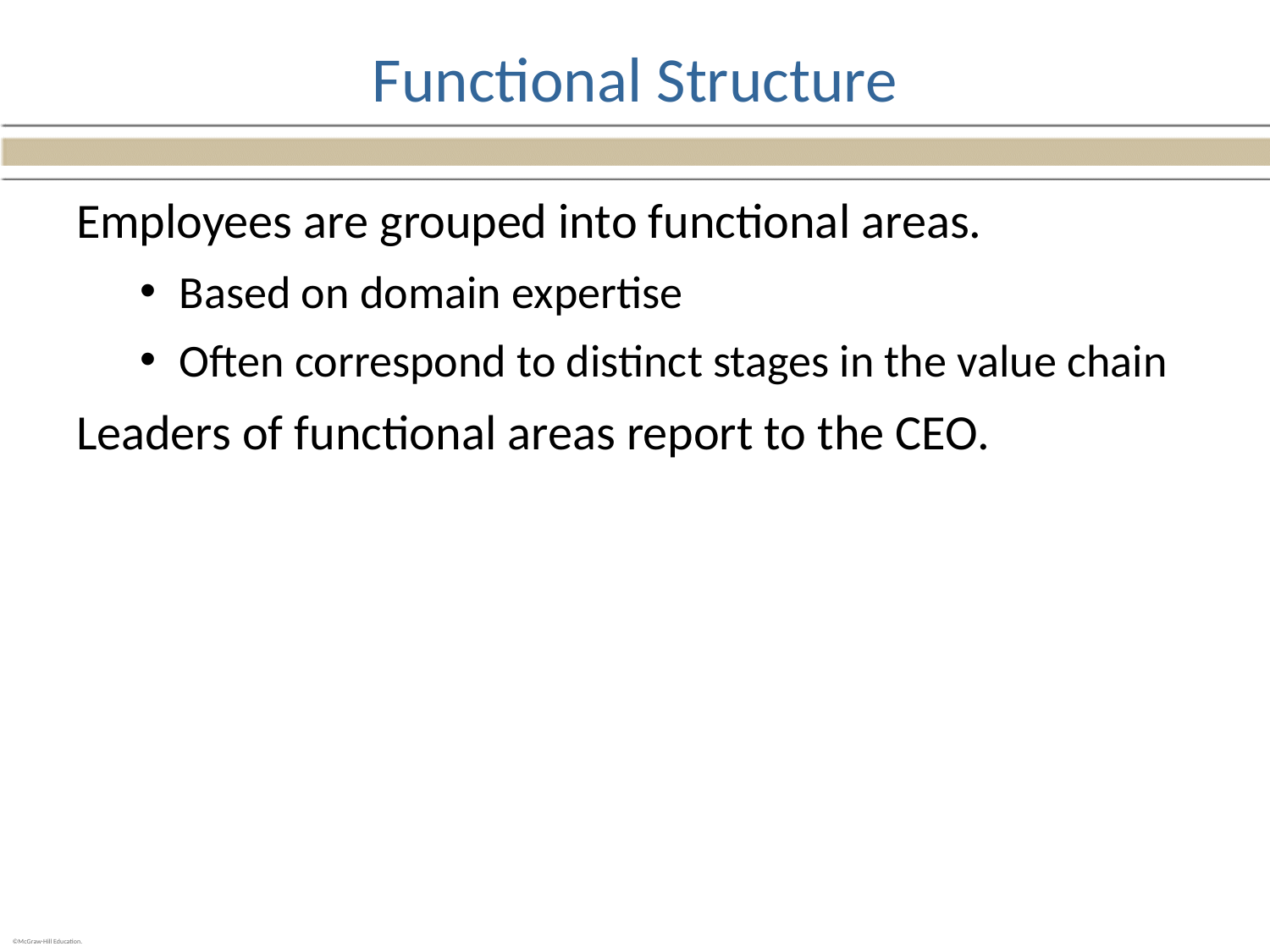

# Functional Structure
Employees are grouped into functional areas.
Based on domain expertise
Often correspond to distinct stages in the value chain
Leaders of functional areas report to the CEO.